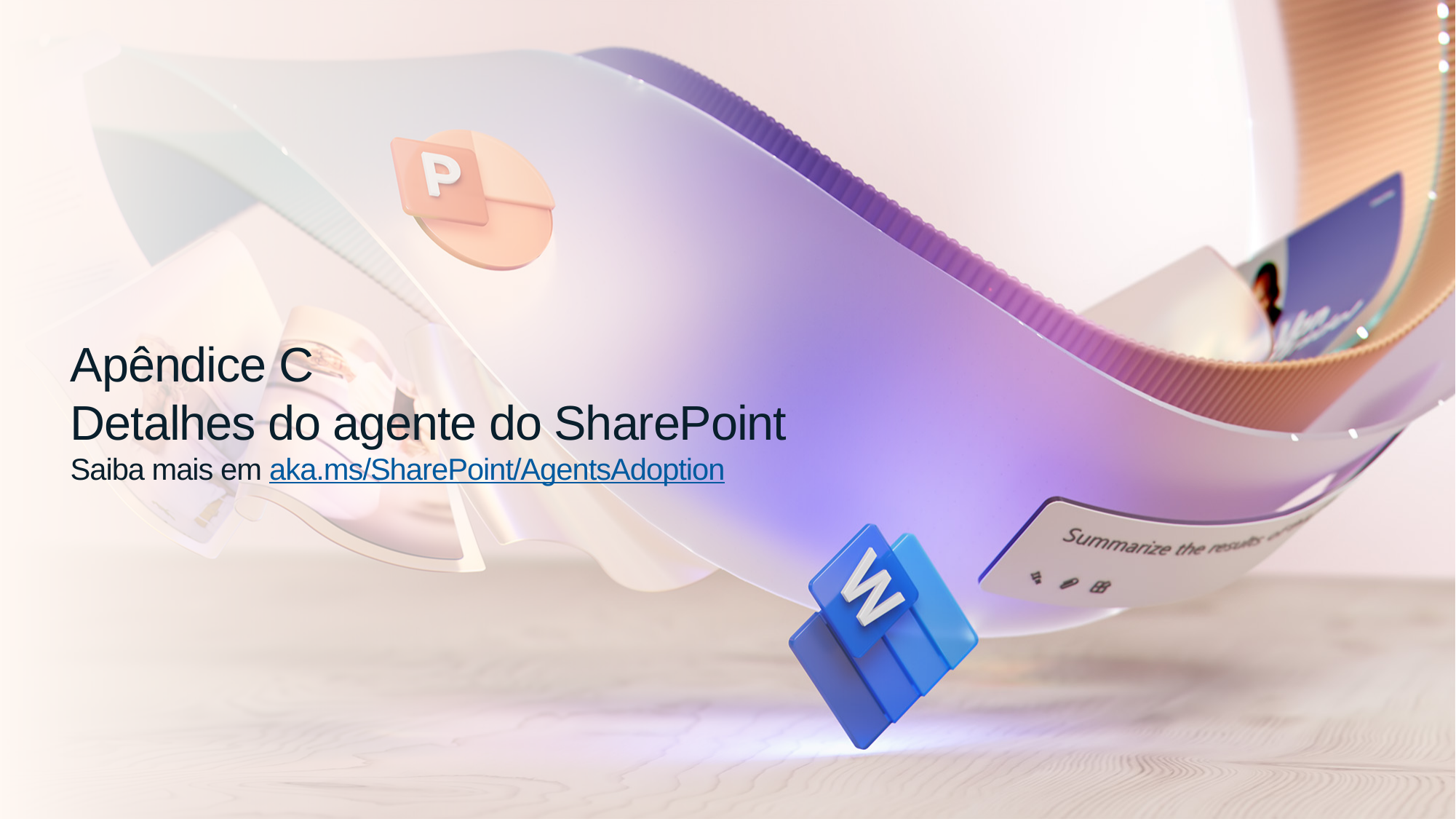

# Apêndice C Detalhes do agente do SharePoint Saiba mais em aka.ms/SharePoint/AgentsAdoption